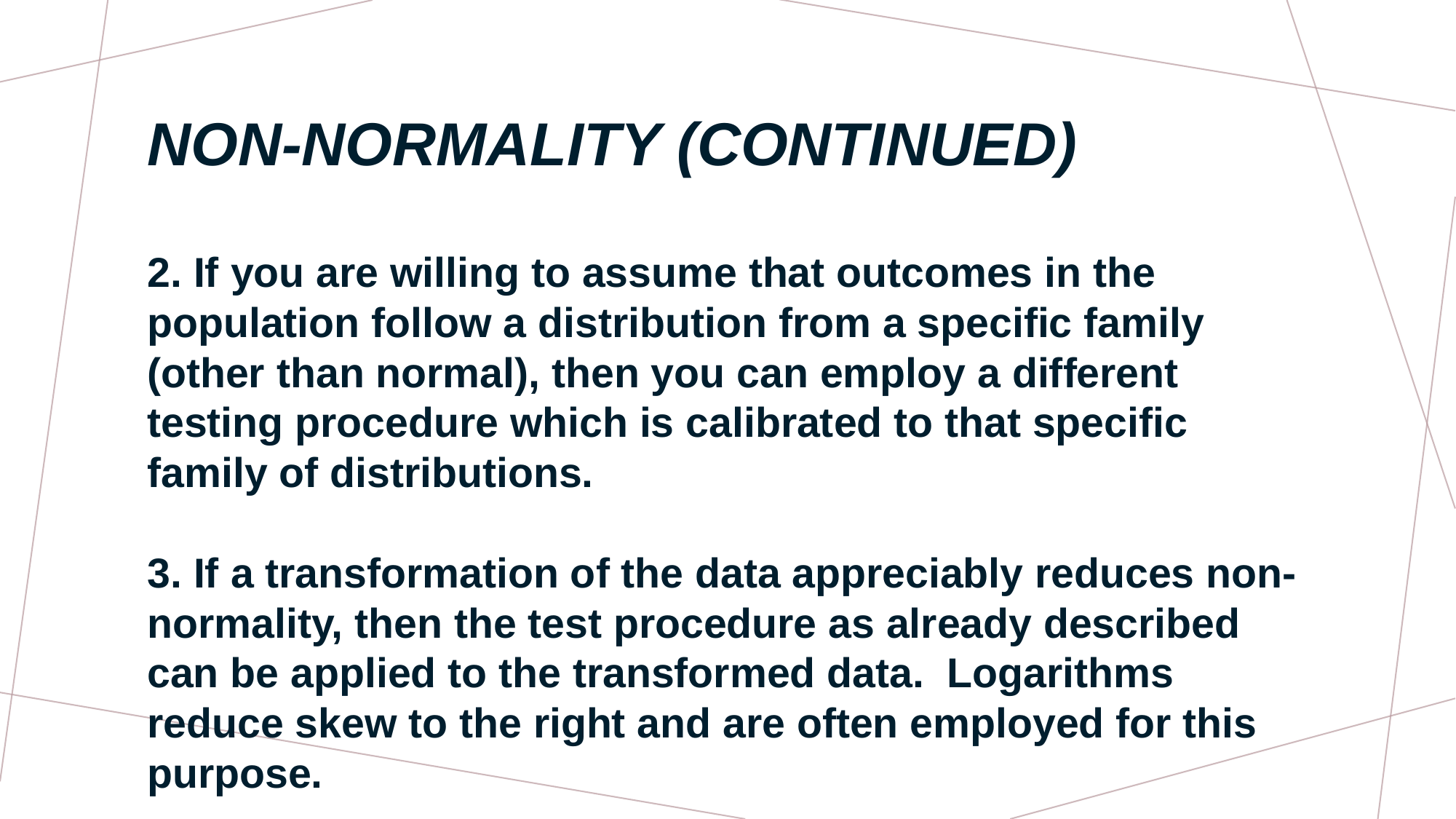

# NON-NORMALITY (CONTINUED)
2. If you are willing to assume that outcomes in the population follow a distribution from a specific family (other than normal), then you can employ a different testing procedure which is calibrated to that specific family of distributions.

3. If a transformation of the data appreciably reduces non-normality, then the test procedure as already described can be applied to the transformed data.  Logarithms reduce skew to the right and are often employed for this purpose.